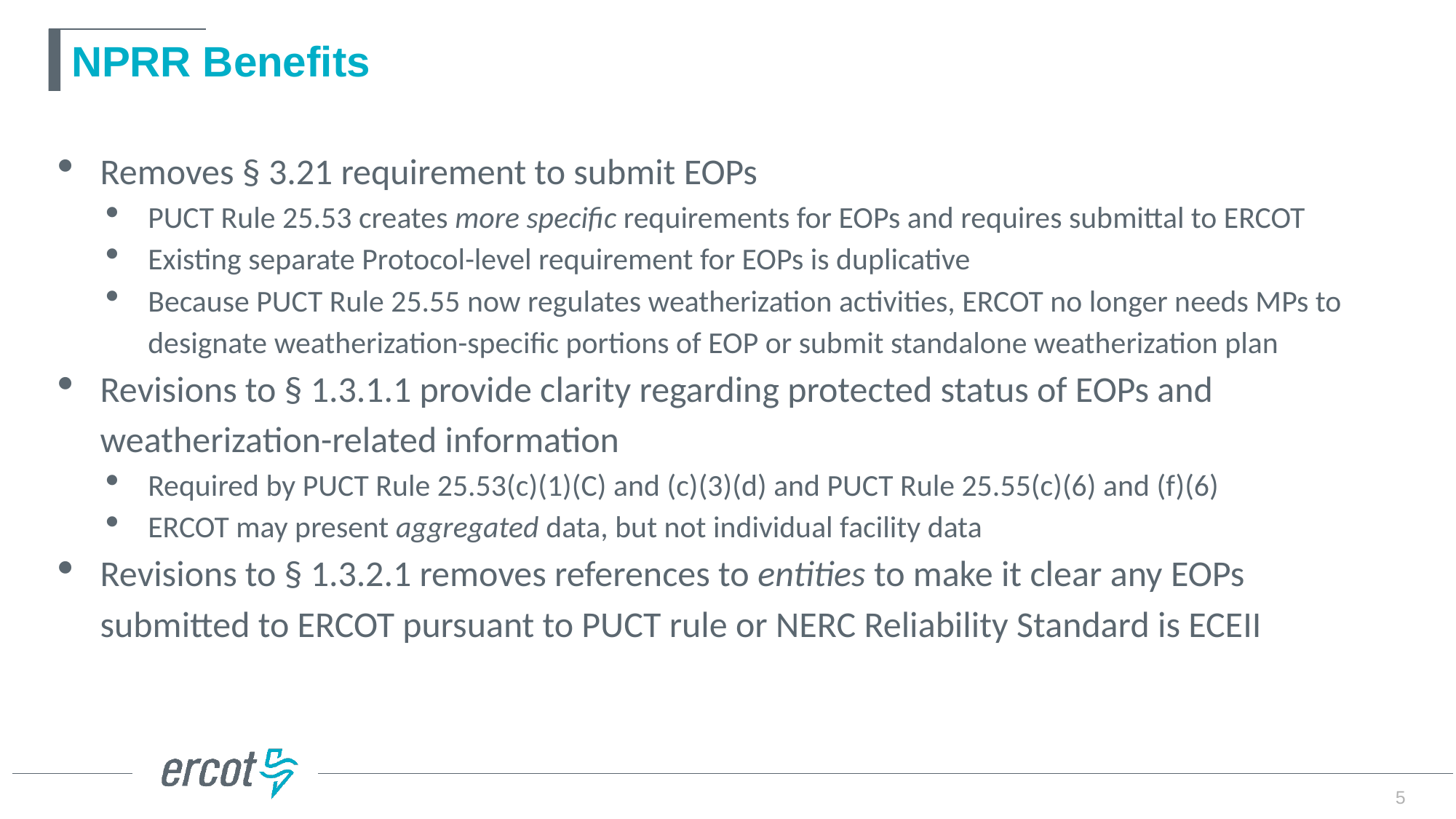

# NPRR Benefits
Removes § 3.21 requirement to submit EOPs
PUCT Rule 25.53 creates more specific requirements for EOPs and requires submittal to ERCOT
Existing separate Protocol-level requirement for EOPs is duplicative
Because PUCT Rule 25.55 now regulates weatherization activities, ERCOT no longer needs MPs to designate weatherization-specific portions of EOP or submit standalone weatherization plan
Revisions to § 1.3.1.1 provide clarity regarding protected status of EOPs and weatherization-related information
Required by PUCT Rule 25.53(c)(1)(C) and (c)(3)(d) and PUCT Rule 25.55(c)(6) and (f)(6)
ERCOT may present aggregated data, but not individual facility data
Revisions to § 1.3.2.1 removes references to entities to make it clear any EOPs submitted to ERCOT pursuant to PUCT rule or NERC Reliability Standard is ECEII

5